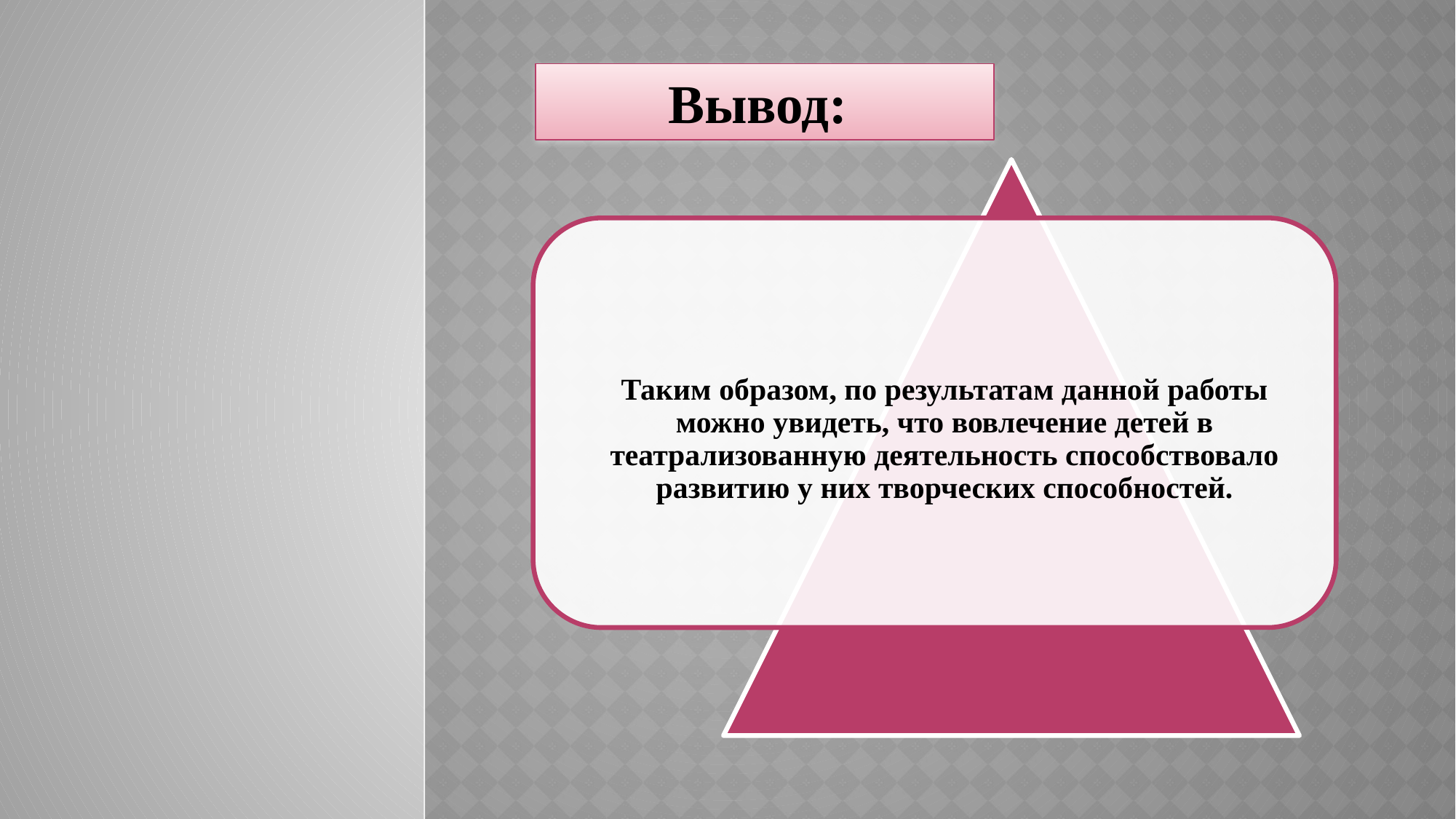

#
Вывод:
Таким образом, по результатам данной работы можно увидеть, что вовлечение детей в театрализованную деятельность способствовало развитию у них творческих способностей.